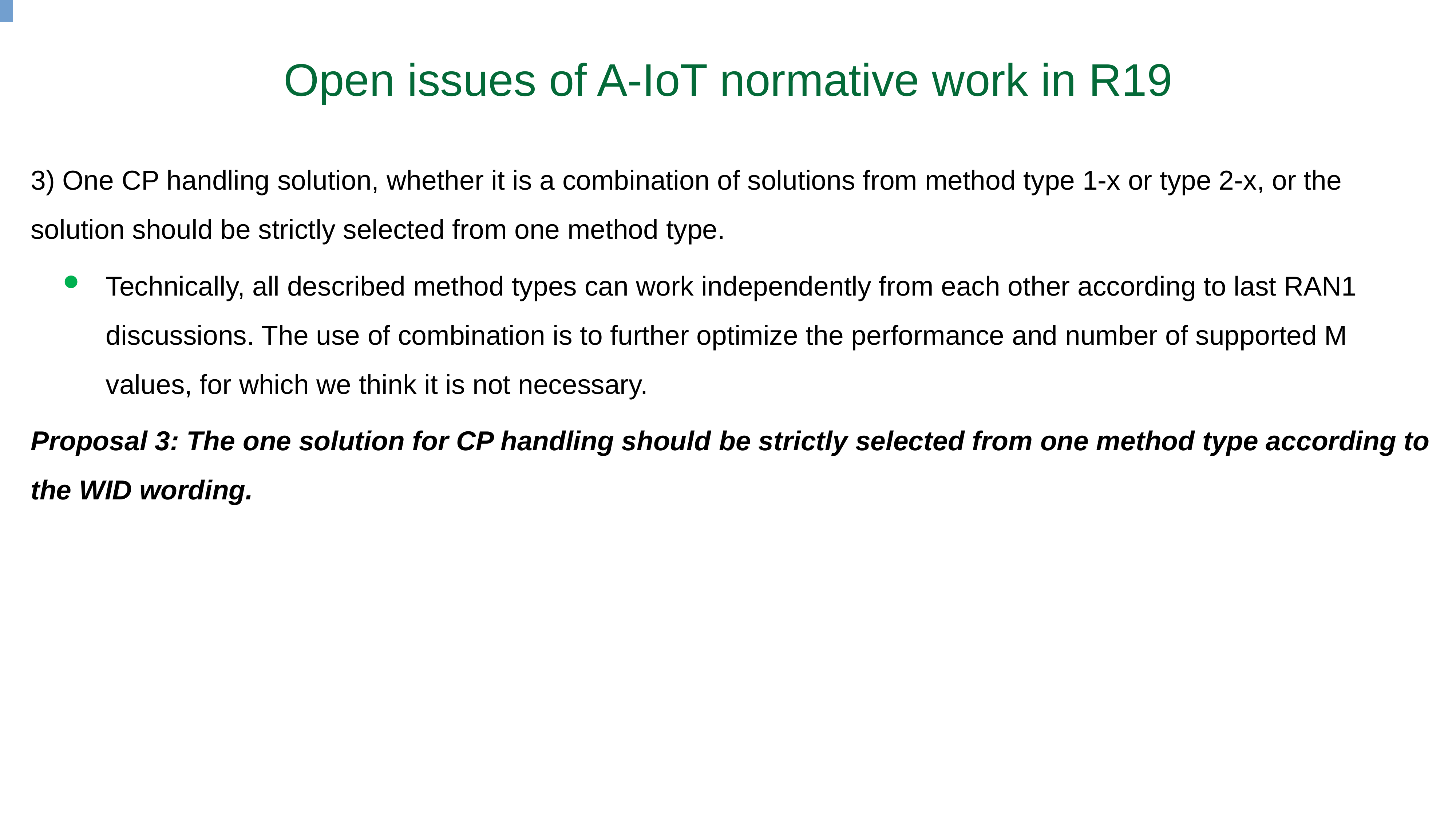

# Open issues of A-IoT normative work in R19
3) One CP handling solution, whether it is a combination of solutions from method type 1-x or type 2-x, or the solution should be strictly selected from one method type.
Technically, all described method types can work independently from each other according to last RAN1 discussions. The use of combination is to further optimize the performance and number of supported M values, for which we think it is not necessary.
Proposal 3: The one solution for CP handling should be strictly selected from one method type according to the WID wording.